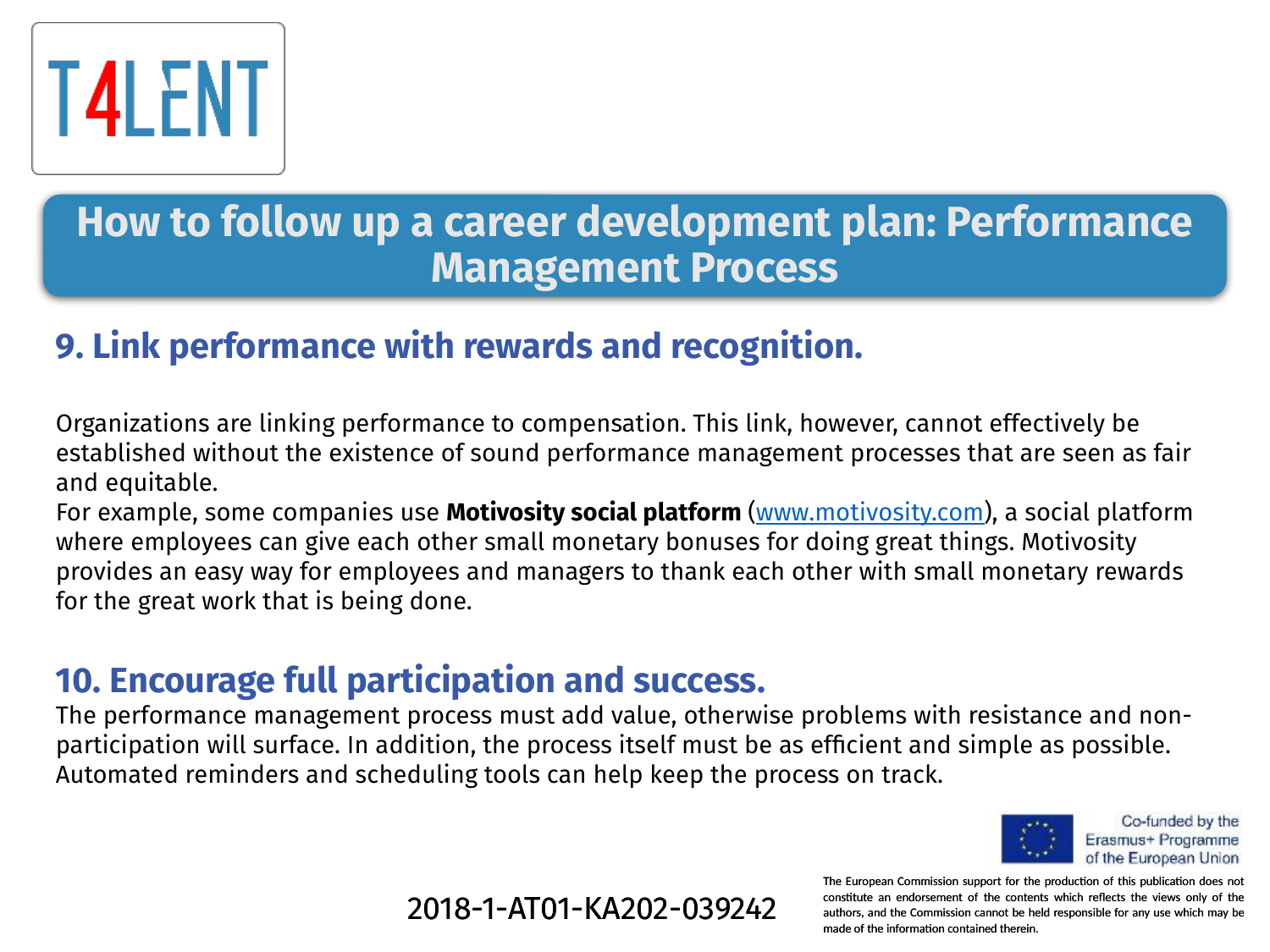

How to follow up a career development plan: Performance Management Process
9. Link performance with rewards and recognition.

Organizations are linking performance to compensation. This link, however, cannot effectively be established without the existence of sound performance management processes that are seen as fair and equitable.
For example, some companies use Motivosity social platform (www.motivosity.com), a social platform where employees can give each other small monetary bonuses for doing great things. Motivosity provides an easy way for employees and managers to thank each other with small monetary rewards for the great work that is being done.

10. Encourage full participation and success.
The performance management process must add value, otherwise problems with resistance and non-participation will surface. In addition, the process itself must be as efficient and simple as possible. Automated reminders and scheduling tools can help keep the process on track.